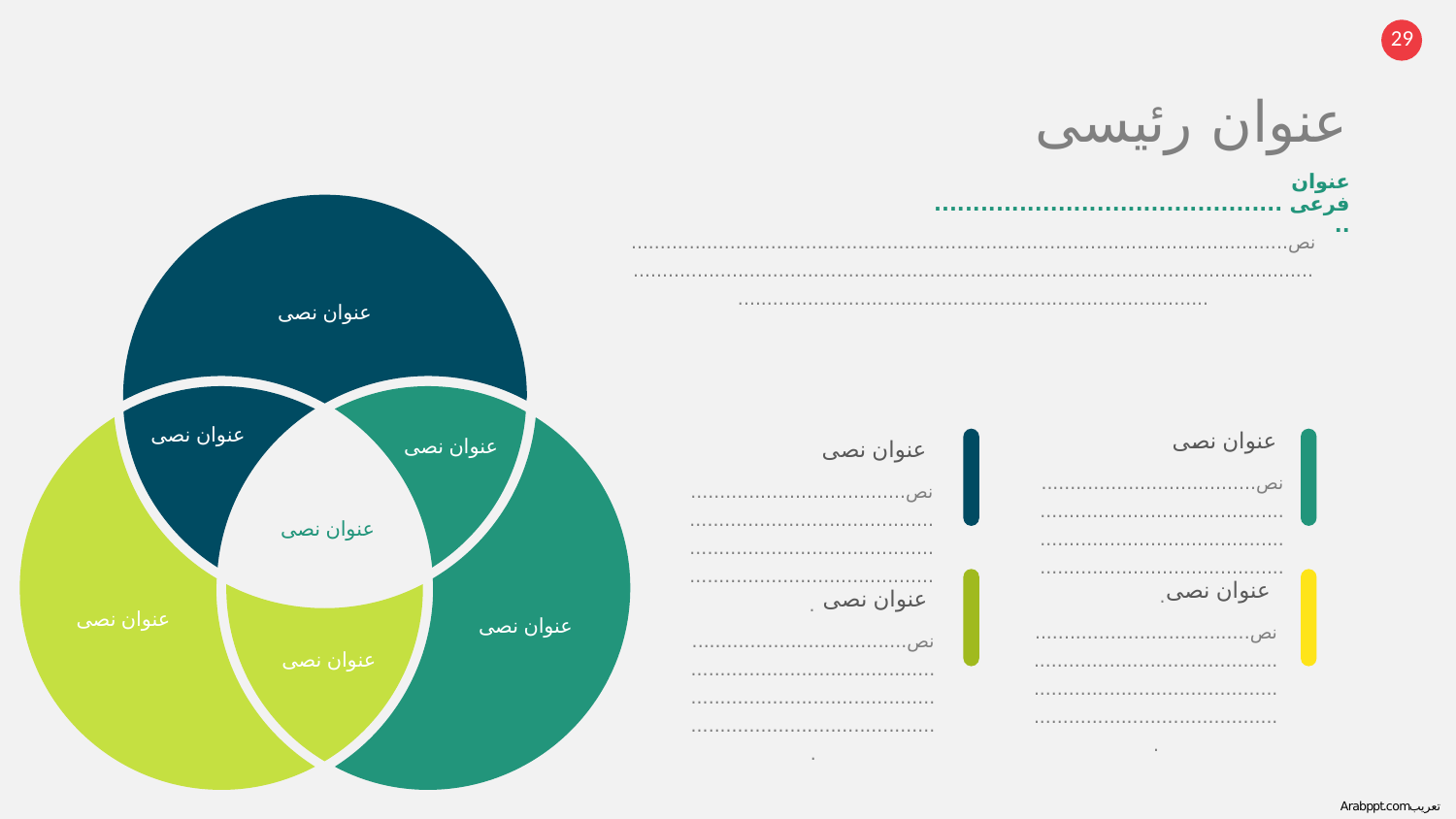

عنوان رئيسى
عنوان فرعى ...............................................

نص.......................................................................................................................................................................................................................................................................................................................
عنوان نصى
عنوان نصى
عنوان نصى
نص....................................................................................................................................................................
عنوان نصى
نص....................................................................................................................................................................

عنوان نصى
عنوان نصى

عنوان نصى
نص....................................................................................................................................................................

عنوان نصى
نص....................................................................................................................................................................
عنوان نصى
عنوان نصى
عنوان نصى